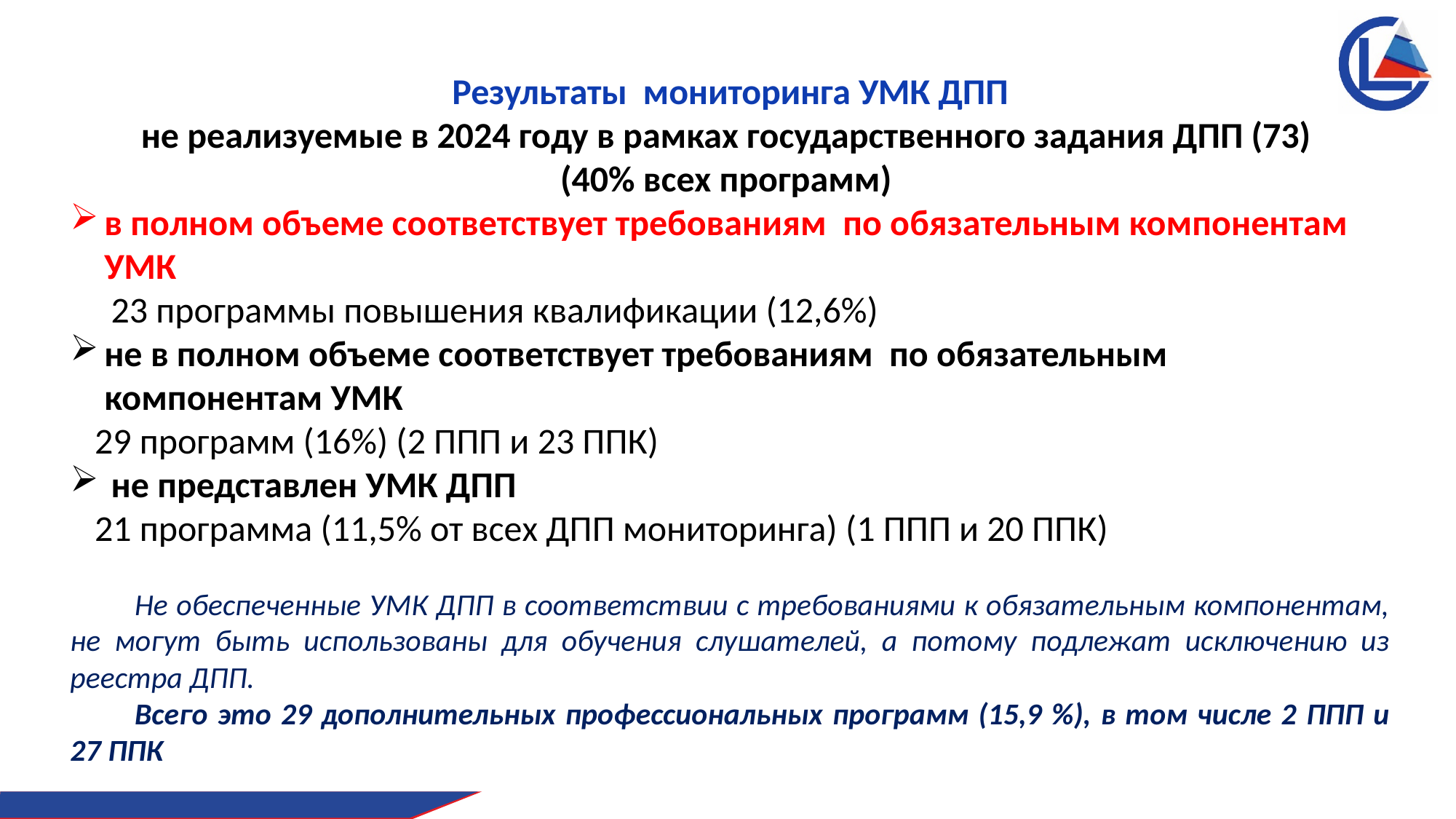

Результаты  мониторинга УМК ДПП
не реализуемые в 2024 году в рамках государственного задания ДПП (73)
(40% всех программ)
в полном объеме соответствует требованиям  по обязательным компонентам УМК
     23 программы повышения квалификации (12,6%)
не в полном объеме соответствует требованиям  по обязательным компонентам УМК
   29 программ (16%) (2 ППП и 23 ППК)
не представлен УМК ДПП
   21 программа (11,5% от всех ДПП мониторинга) (1 ППП и 20 ППК)

Не обеспеченные УМК ДПП в соответствии с требованиями к обязательным компонентам, не могут быть использованы для обучения слушателей, а потому подлежат исключению из реестра ДПП.
Всего это 29 дополнительных профессиональных программ (15,9 %), в том числе 2 ППП и 27 ППК